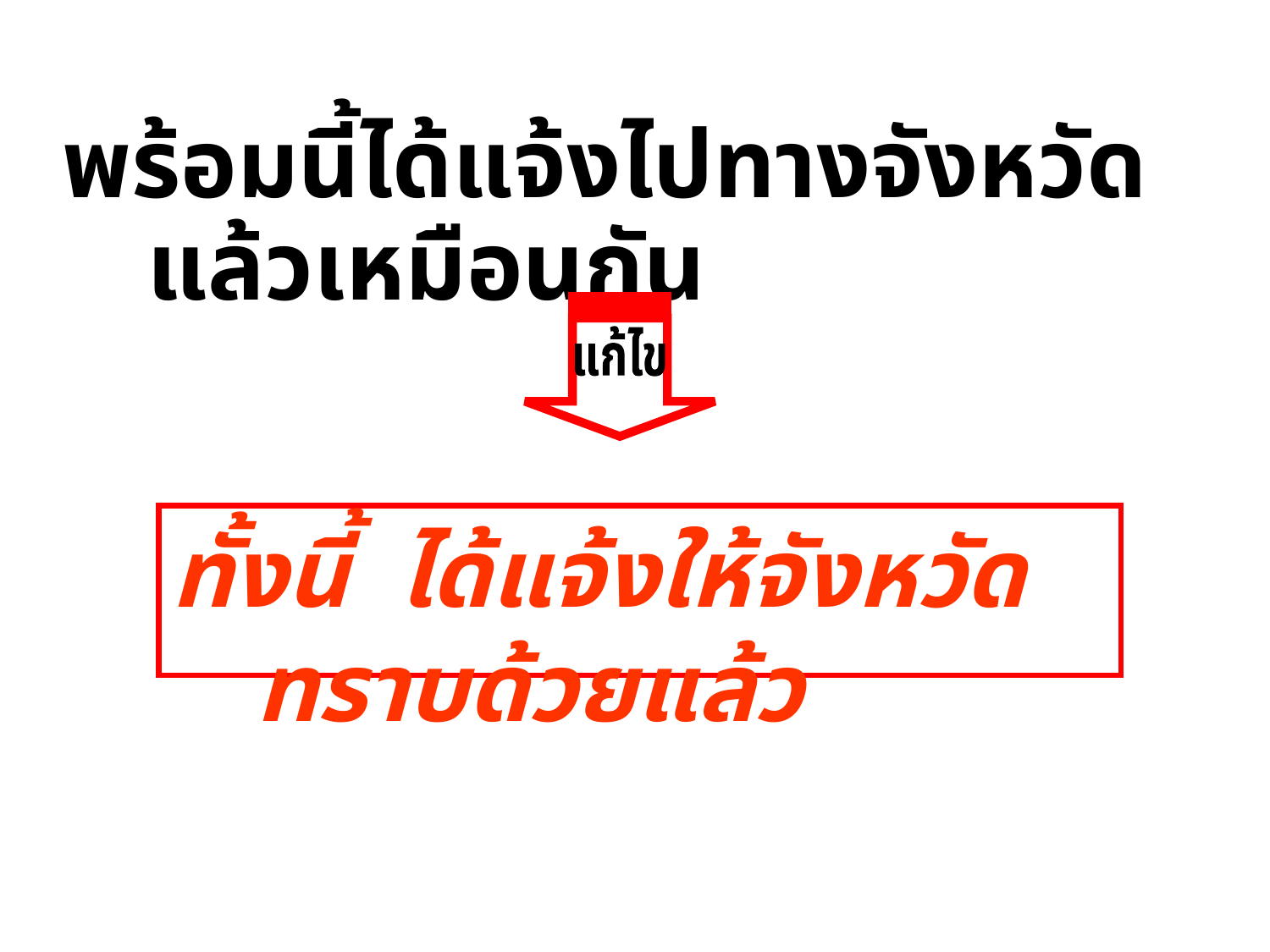

พร้อมนี้ได้แจ้งไปทางจังหวัดแล้วเหมือนกัน

แก้ไข
ทั้งนี้  ได้แจ้งให้จังหวัดทราบด้วยแล้ว